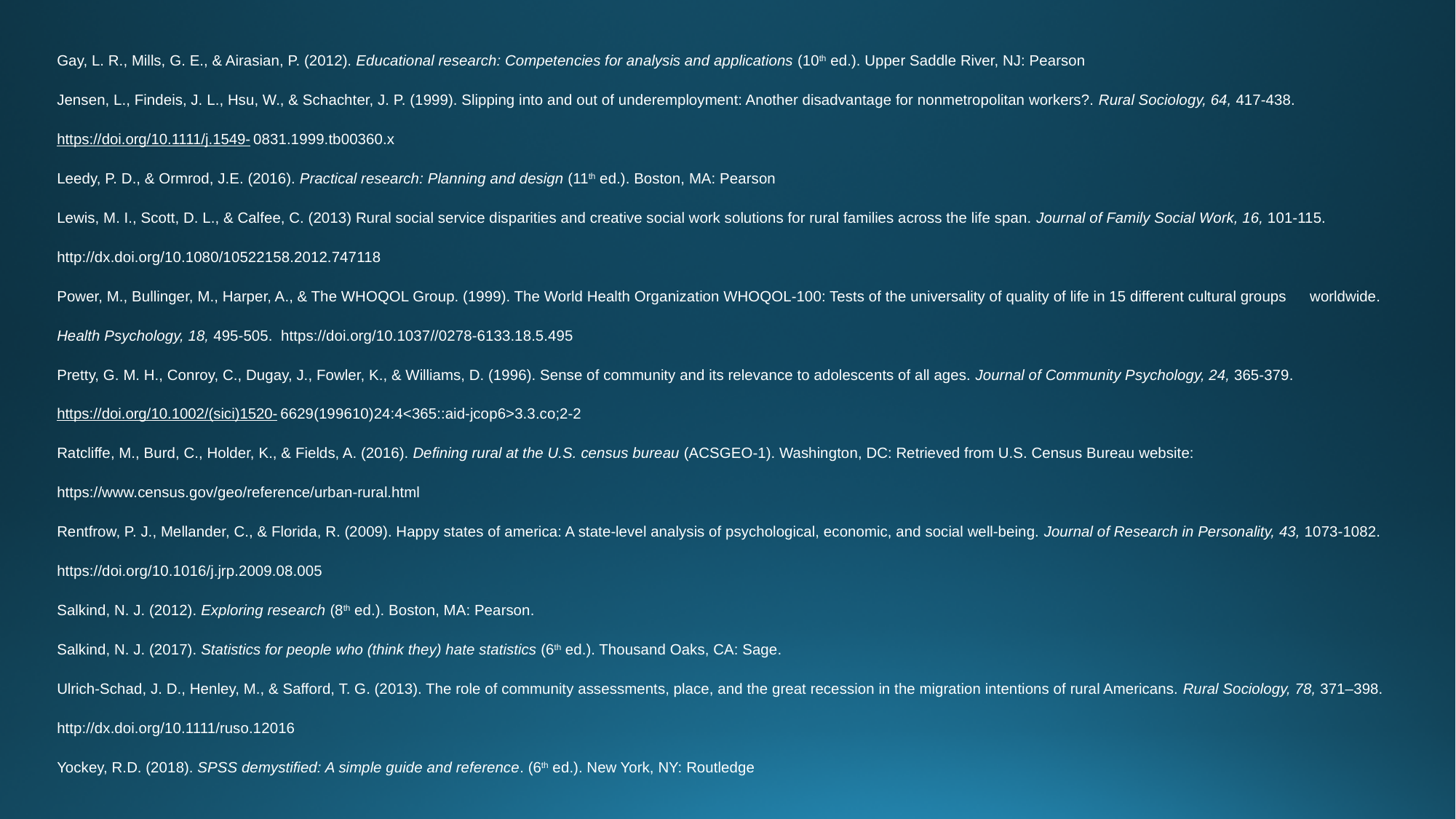

Gay, L. R., Mills, G. E., & Airasian, P. (2012). Educational research: Competencies for analysis and applications (10th ed.). Upper Saddle River, NJ: Pearson
Jensen, L., Findeis, J. L., Hsu, W., & Schachter, J. P. (1999). Slipping into and out of underemployment: Another disadvantage for nonmetropolitan workers?. Rural Sociology, 64, 417-438. 	https://doi.org/10.1111/j.1549-0831.1999.tb00360.x
Leedy, P. D., & Ormrod, J.E. (2016). Practical research: Planning and design (11th ed.). Boston, MA: Pearson
Lewis, M. I., Scott, D. L., & Calfee, C. (2013) Rural social service disparities and creative social work solutions for rural families across the life span. Journal of Family Social Work, 16, 101-115. 	http://dx.doi.org/10.1080/10522158.2012.747118
Power, M., Bullinger, M., Harper, A., & The WHOQOL Group. (1999). The World Health Organization WHOQOL-100: Tests of the universality of quality of life in 15 different cultural groups 	worldwide. Health Psychology, 18, 495-505.  https://doi.org/10.1037//0278-6133.18.5.495
Pretty, G. M. H., Conroy, C., Dugay, J., Fowler, K., & Williams, D. (1996). Sense of community and its relevance to adolescents of all ages. Journal of Community Psychology, 24, 365-379. 	https://doi.org/10.1002/(sici)1520-6629(199610)24:4<365::aid-jcop6>3.3.co;2-2
Ratcliffe, M., Burd, C., Holder, K., & Fields, A. (2016). Defining rural at the U.S. census bureau (ACSGEO-1). Washington, DC: Retrieved from U.S. Census Bureau website: 	https://www.census.gov/geo/reference/urban-rural.html
Rentfrow, P. J., Mellander, C., & Florida, R. (2009). Happy states of america: A state-level analysis of psychological, economic, and social well-being. Journal of Research in Personality, 43, 1073-1082. 	https://doi.org/10.1016/j.jrp.2009.08.005
Salkind, N. J. (2012). Exploring research (8th ed.). Boston, MA: Pearson.
Salkind, N. J. (2017). Statistics for people who (think they) hate statistics (6th ed.). Thousand Oaks, CA: Sage.
Ulrich-Schad, J. D., Henley, M., & Safford, T. G. (2013). The role of community assessments, place, and the great recession in the migration intentions of rural Americans. Rural Sociology, 78, 371–398. 	http://dx.doi.org/10.1111/ruso.12016
Yockey, R.D. (2018). SPSS demystified: A simple guide and reference. (6th ed.). New York, NY: Routledge

#